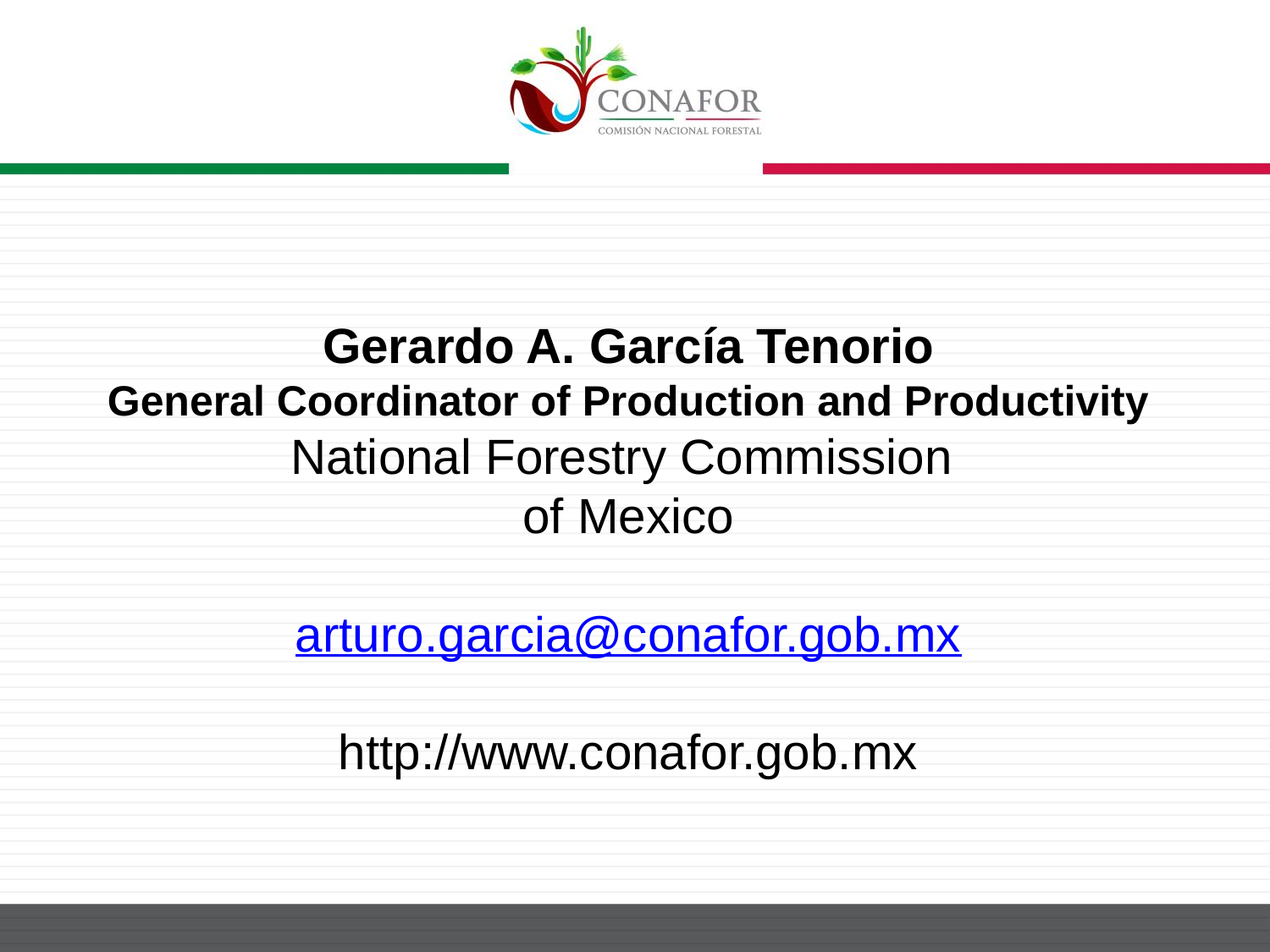

Gerardo A. García Tenorio
General Coordinator of Production and Productivity
National Forestry Commission
of Mexico

arturo.garcia@conafor.gob.mx

http://www.conafor.gob.mx